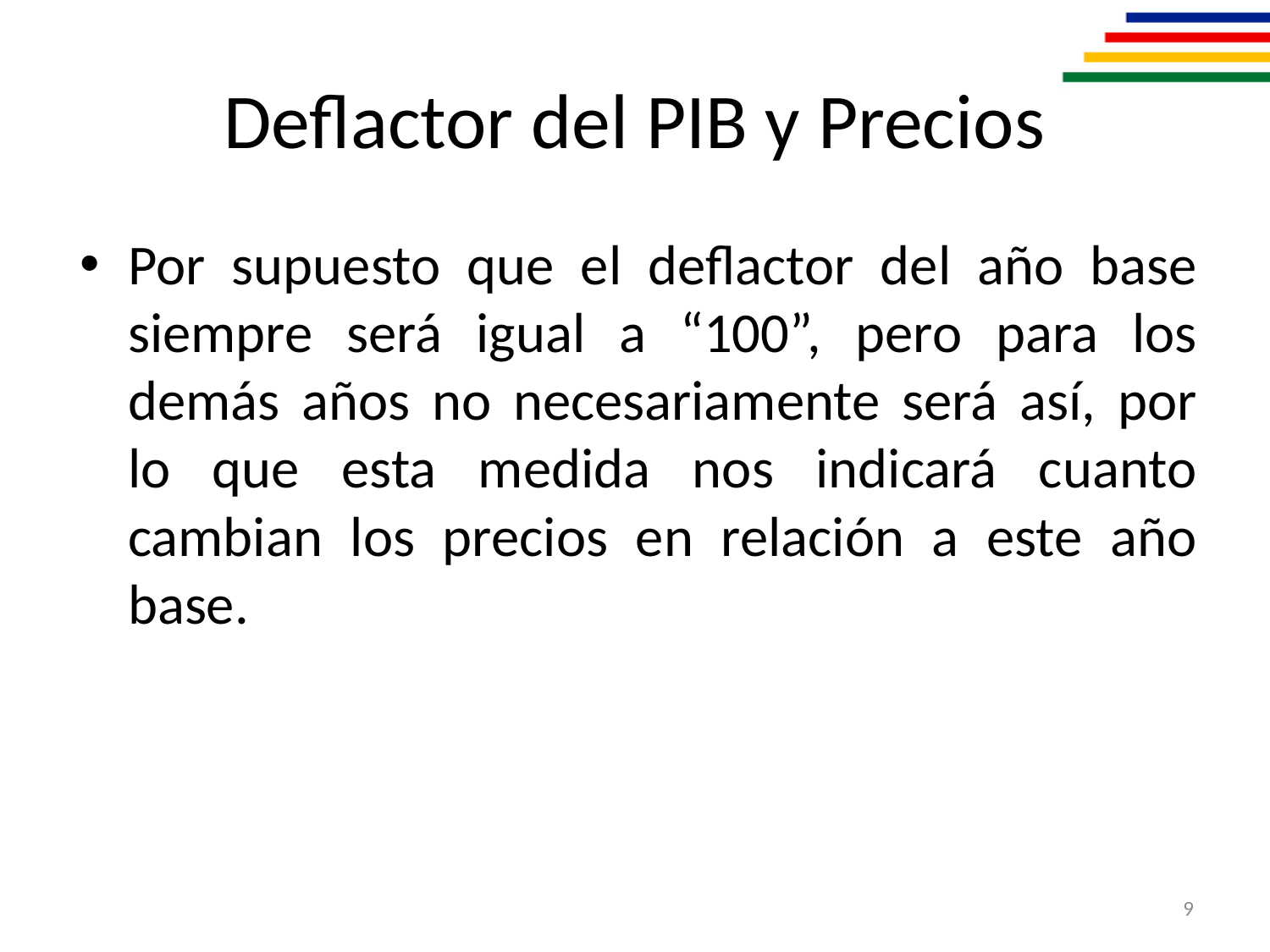

# Deflactor del PIB y Precios
Por supuesto que el deflactor del año base siempre será igual a “100”, pero para los demás años no necesariamente será así, por lo que esta medida nos indicará cuanto cambian los precios en relación a este año base.
9